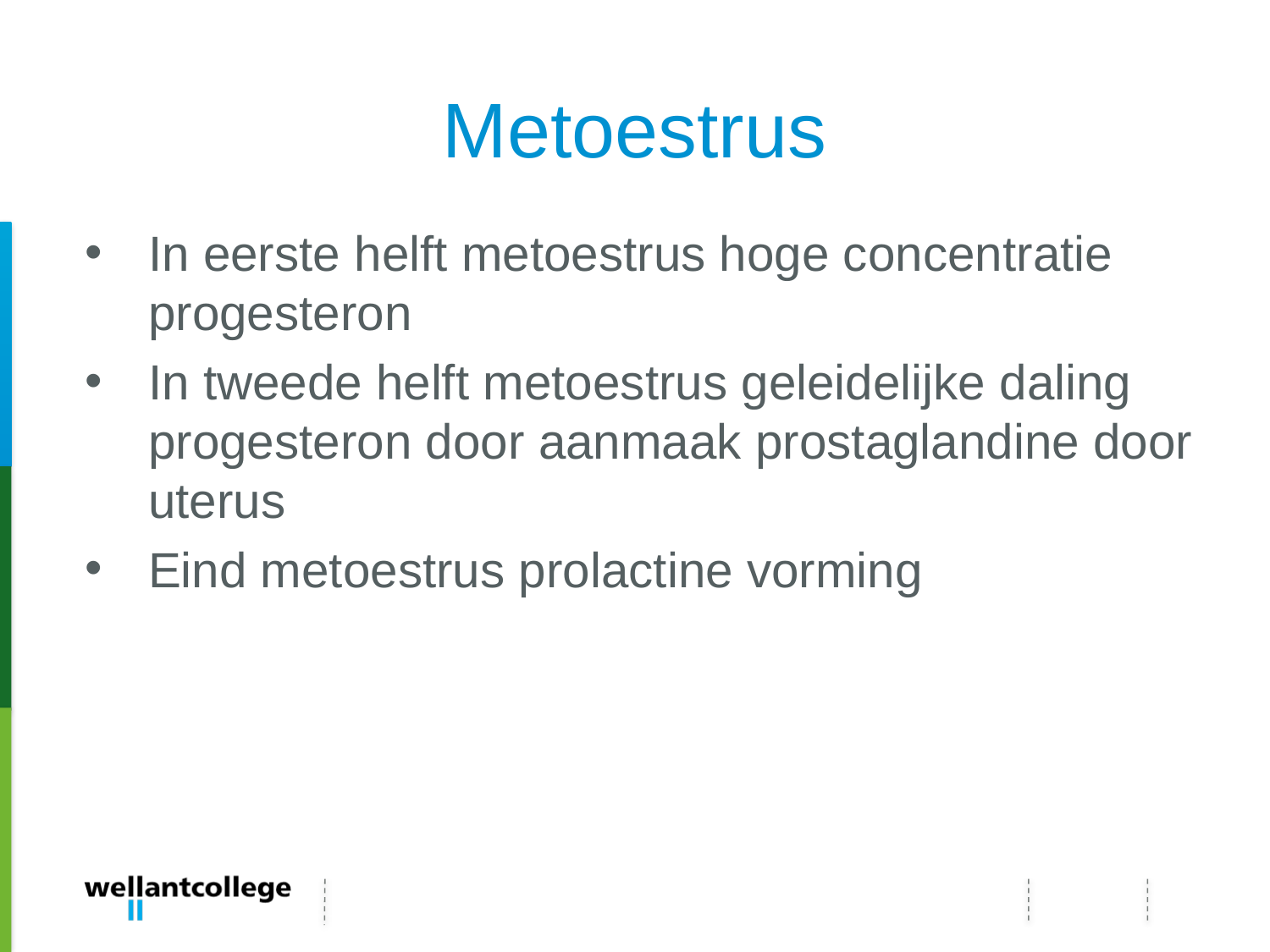

# Metoestrus
In eerste helft metoestrus hoge concentratie progesteron
In tweede helft metoestrus geleidelijke daling progesteron door aanmaak prostaglandine door uterus
Eind metoestrus prolactine vorming